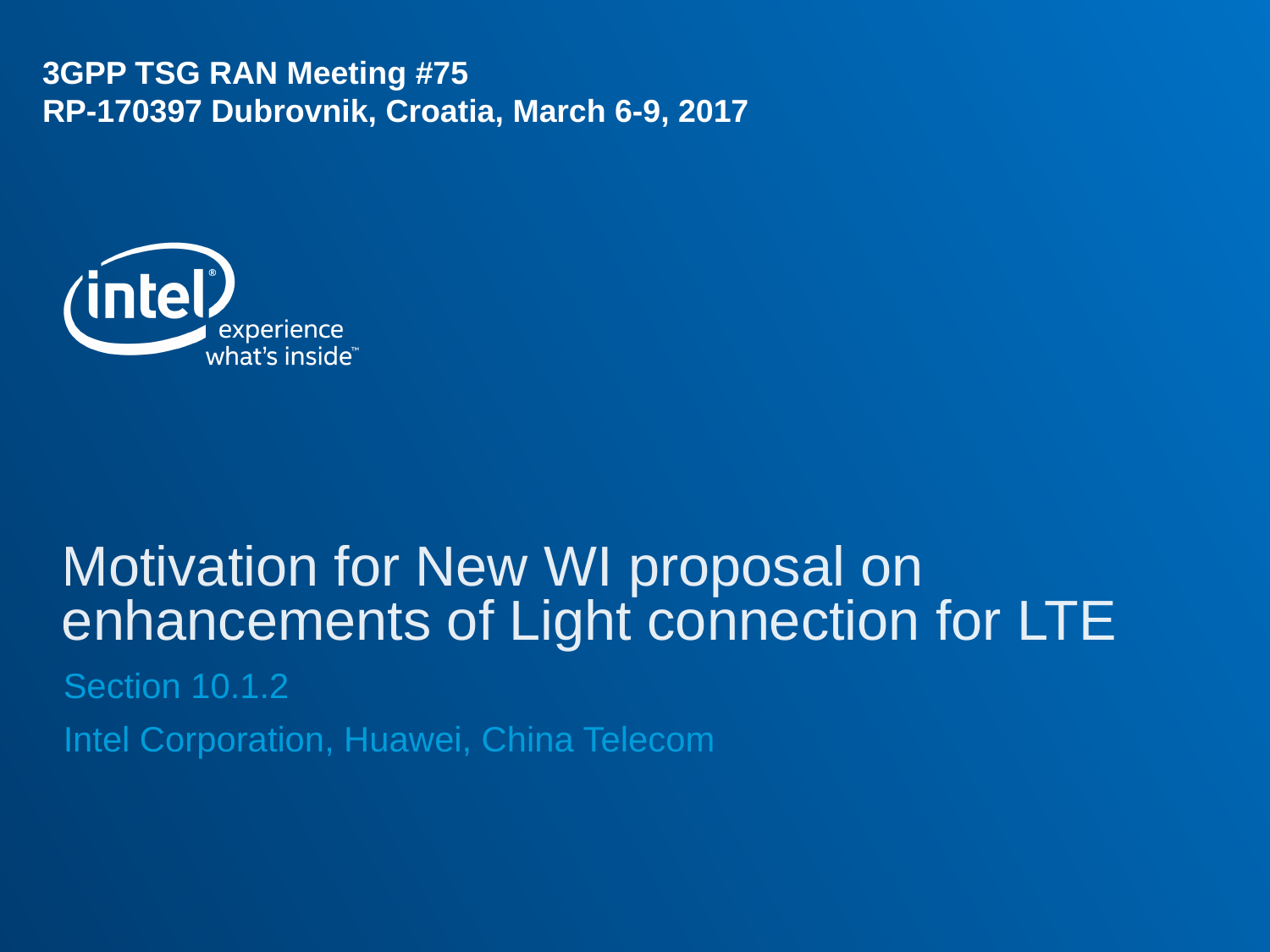

3GPP TSG RAN Meeting #75			            RP-170397 Dubrovnik, Croatia, March 6-9, 2017
# Motivation for New WI proposal on enhancements of Light connection for LTE
Section 10.1.2
Intel Corporation, Huawei, China Telecom